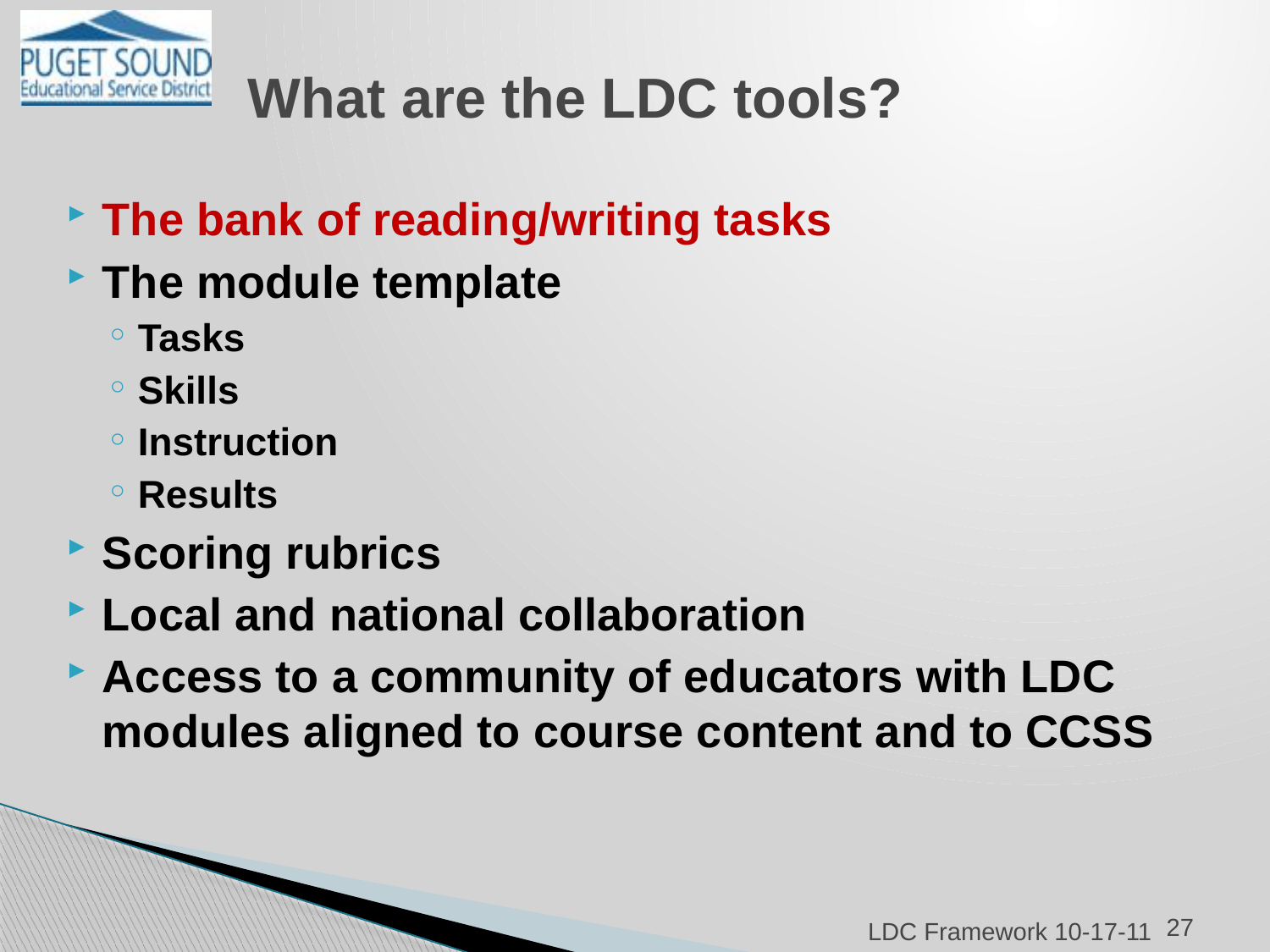

# What are the LDC tools?
The bank of reading/writing tasks
The module template
Tasks
Skills
Instruction
Results
Scoring rubrics
Local and national collaboration
Access to a community of educators with LDC modules aligned to course content and to CCSS

27
LDC Framework 10-17-11